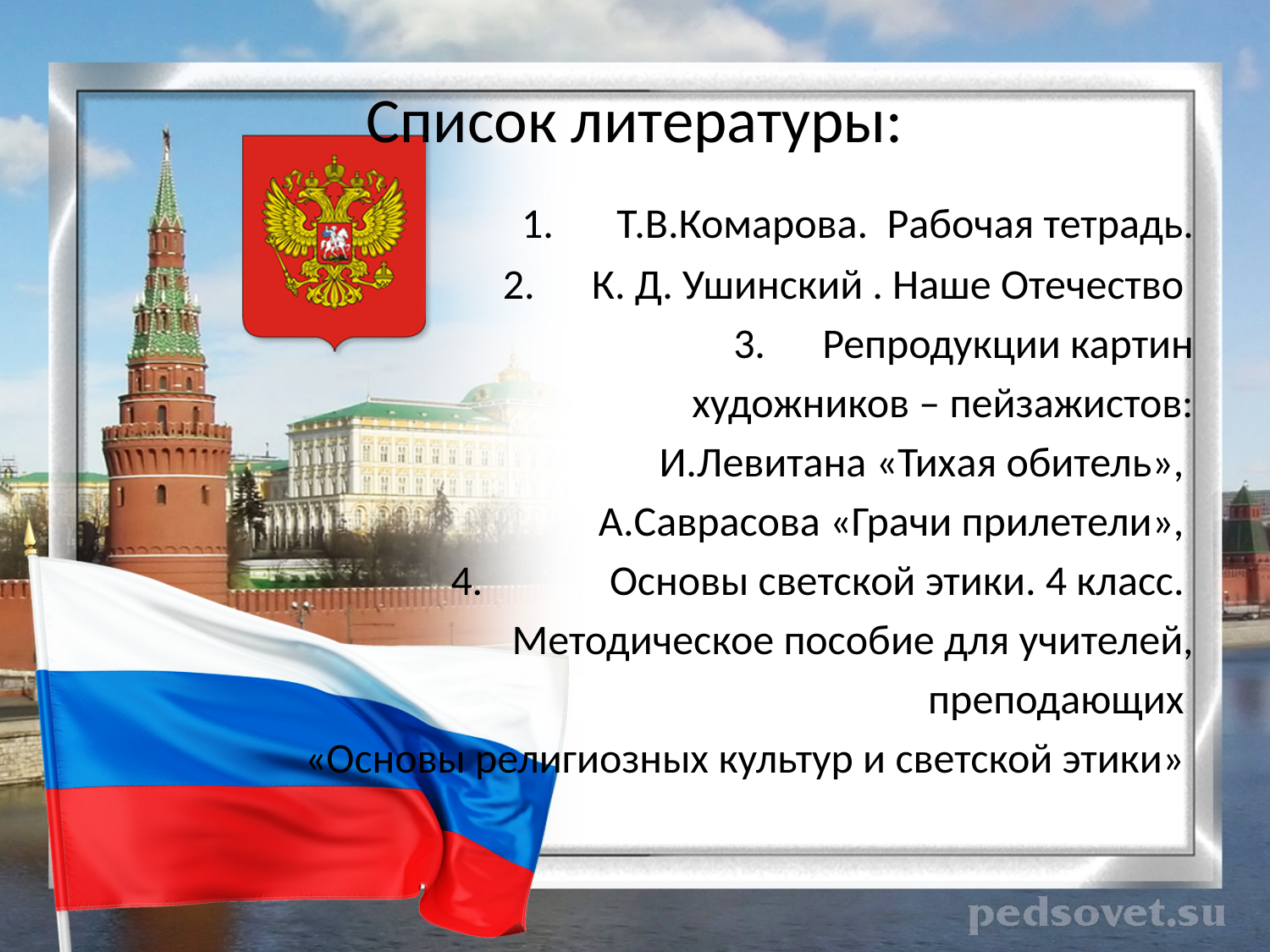

1.	 Т.В.Комарова.  Рабочая тетрадь.
    2.	К. Д. Ушинский . Наше Отечество
    3.	Репродукции картин
      художников – пейзажистов:
 И.Левитана «Тихая обитель»,
А.Саврасова «Грачи прилетели»,
          4.	Основы светской этики. 4 класс.
Методическое пособие для учителей,
 преподающих
«Основы религиозных культур и светской этики»

# Список литературы: